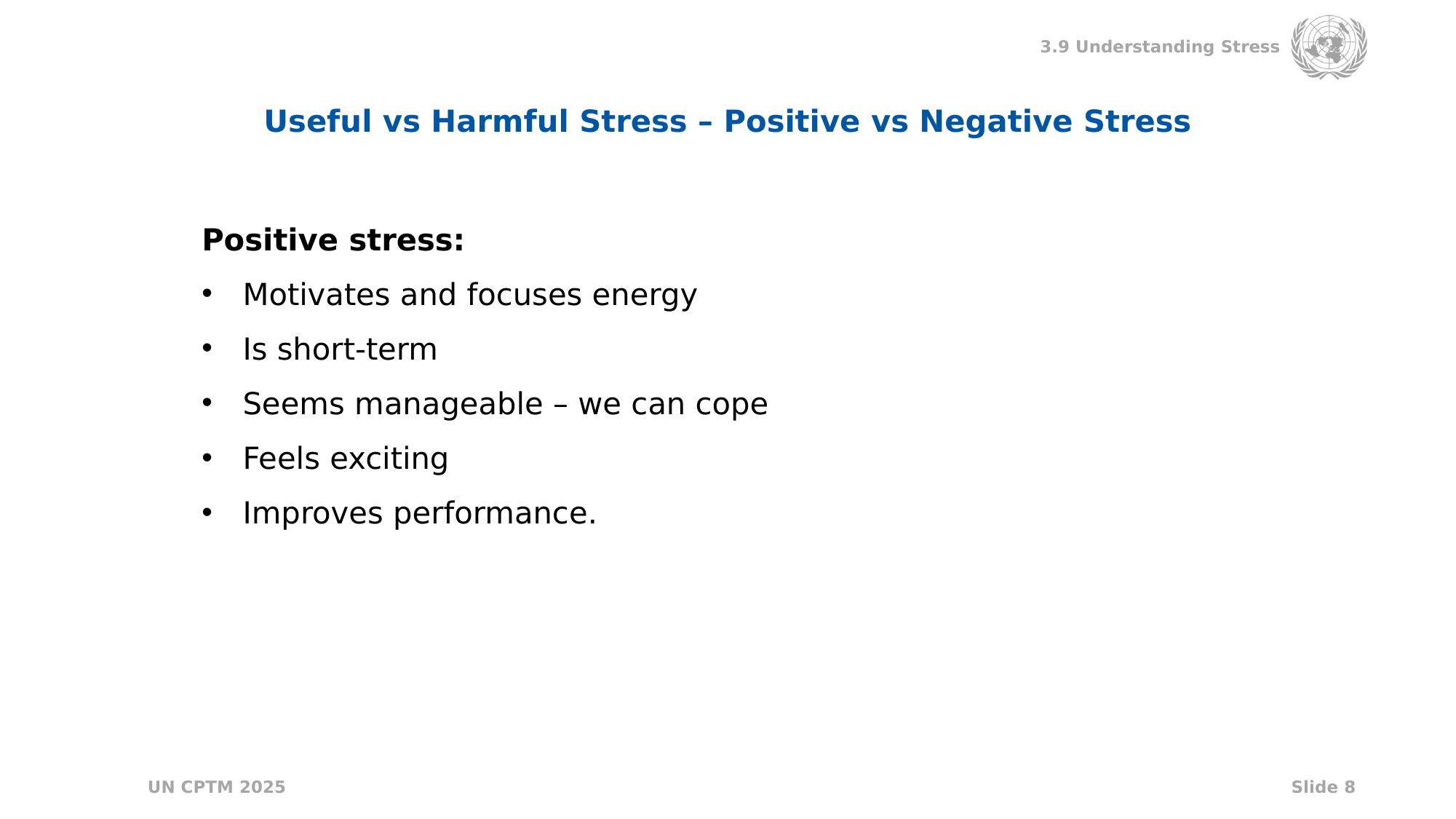

Useful vs Harmful Stress – Positive vs Negative Stress
Positive stress:
Motivates and focuses energy
Is short-term
Seems manageable – we can cope
Feels exciting
Improves performance.